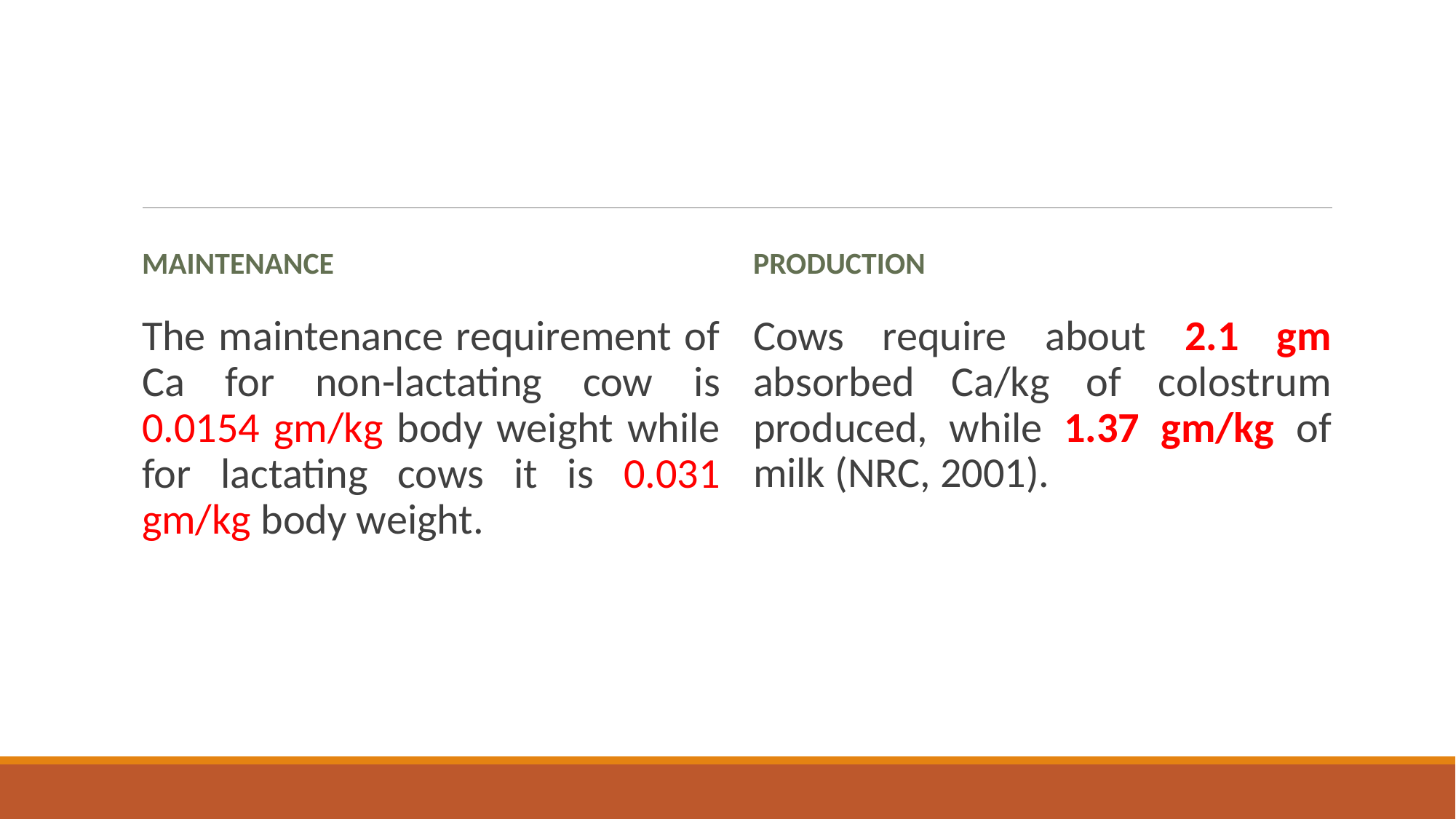

Maintenance
Production
The maintenance requirement of Ca for non-lactating cow is 0.0154 gm/kg body weight while for lactating cows it is 0.031 gm/kg body weight.

Cows require about 2.1 gm absorbed Ca/kg of colostrum produced, while 1.37 gm/kg of milk (NRC, 2001).